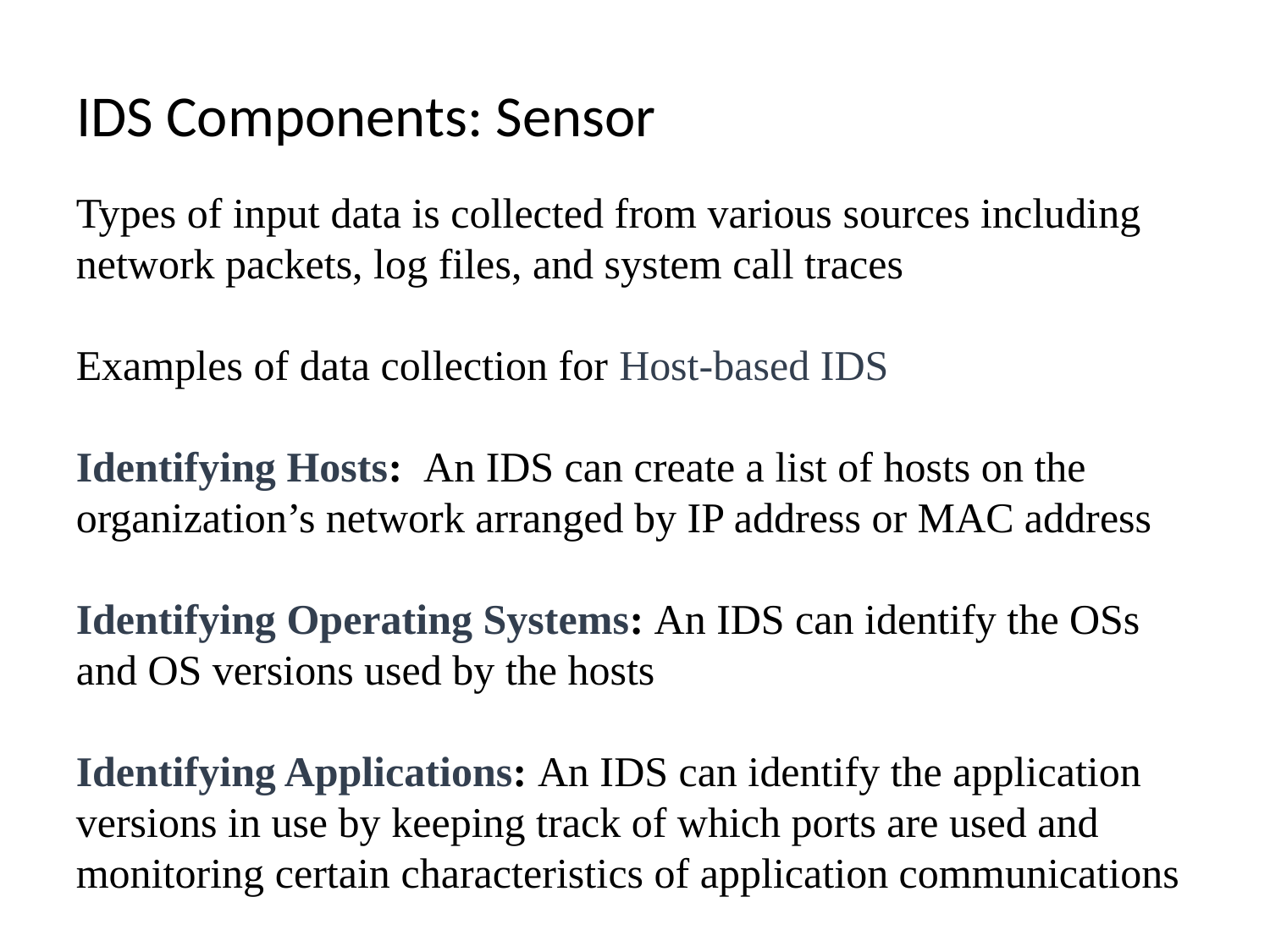

# IDS Components: Sensor
Types of input data is collected from various sources including network packets, log files, and system call traces

Examples of data collection for Host-based IDS

Identifying Hosts:  An IDS can create a list of hosts on the organization’s network arranged by IP address or MAC address

Identifying Operating Systems: An IDS can identify the OSs and OS versions used by the hosts

Identifying Applications: An IDS can identify the application versions in use by keeping track of which ports are used and monitoring certain characteristics of application communications